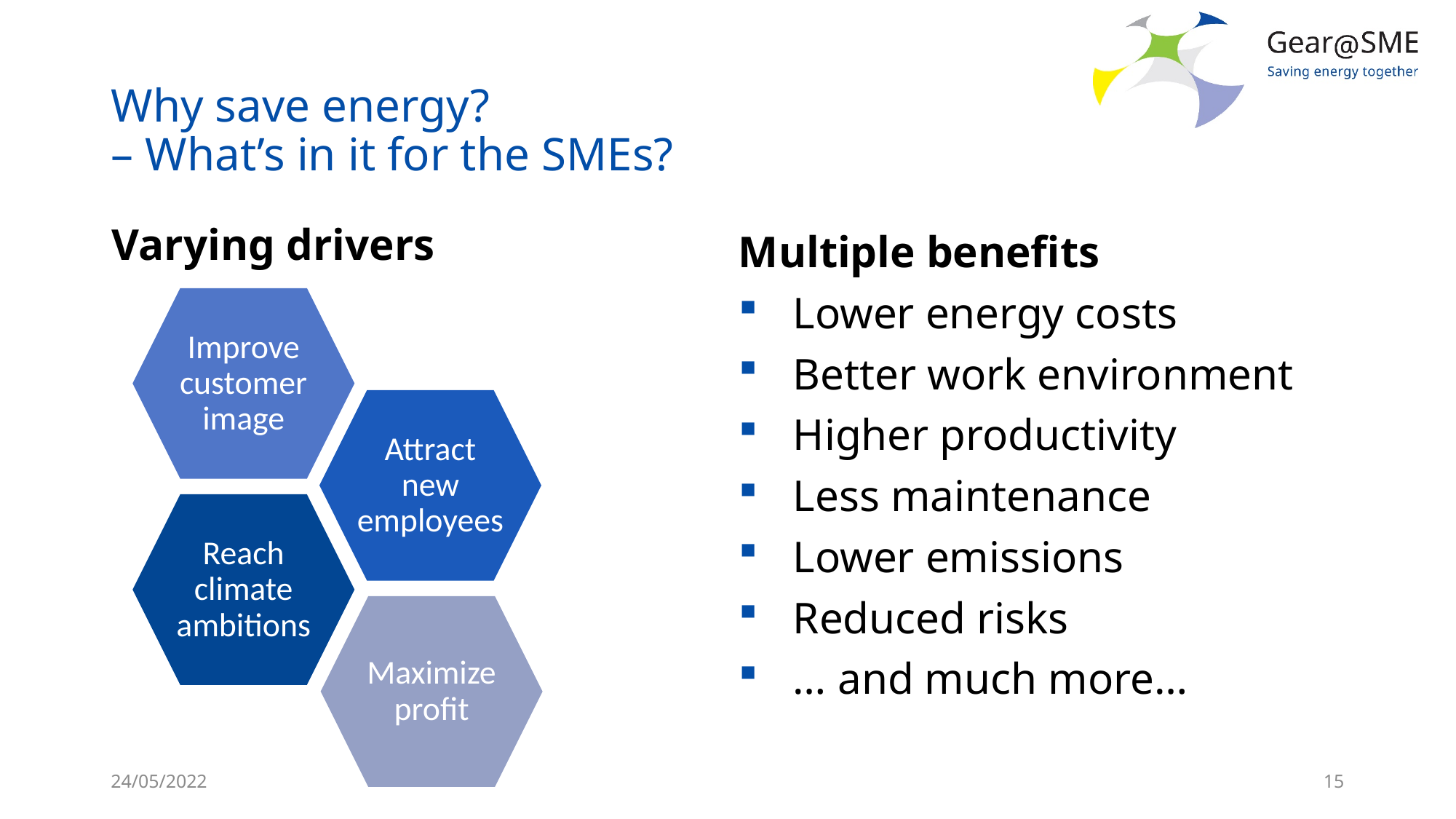

# Why save energy? – What’s in it for the SMEs?
Varying drivers

Multiple benefits
Lower energy costs
Better work environment
Higher productivity
Less maintenance
Lower emissions
Reduced risks
… and much more…

Improve customer image
Attract new employees
Reach climate ambitions
Maximize profit

24/05/2022
15